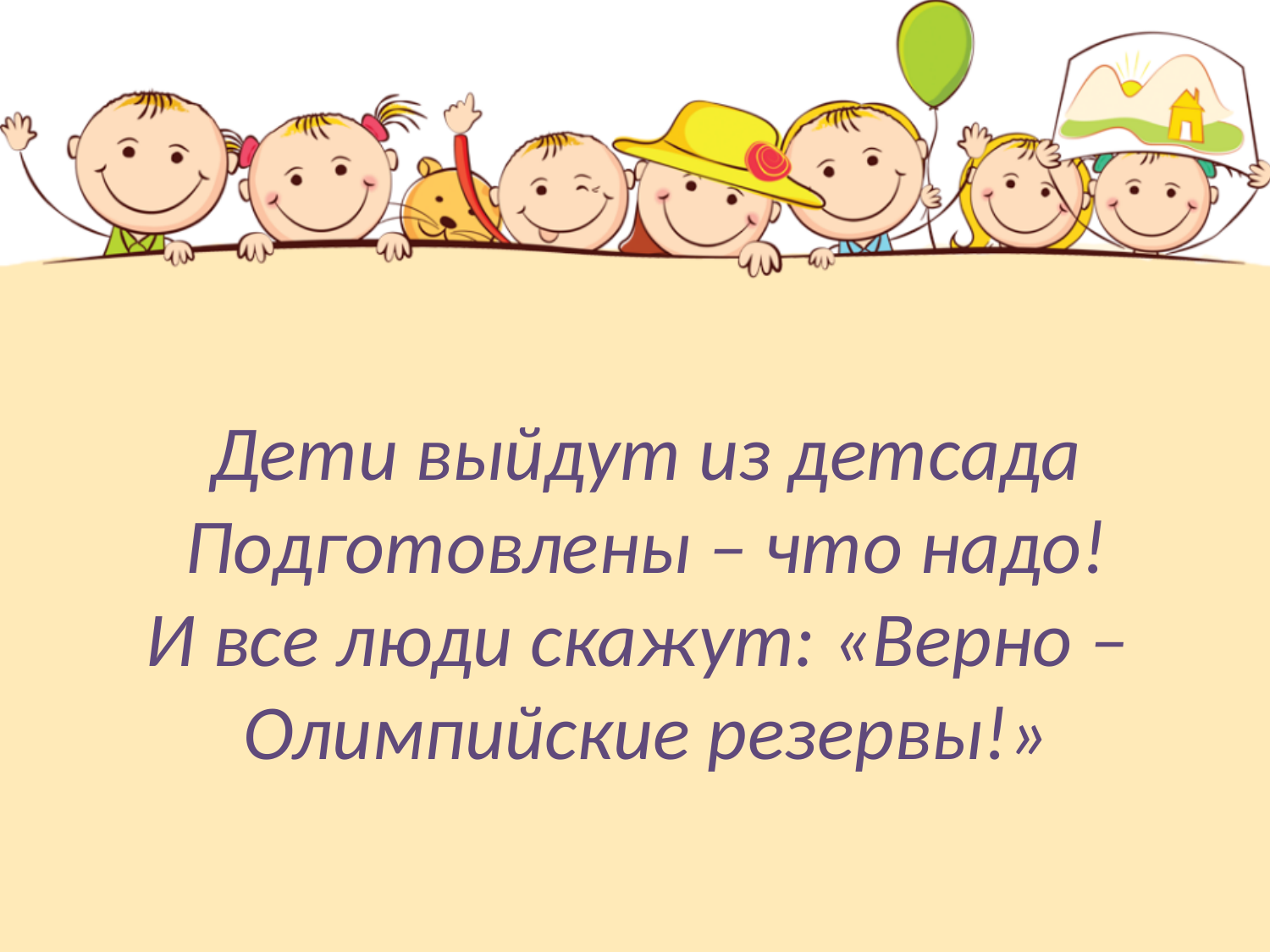

# Дети выйдут из детсада Подготовлены – что надо! И все люди скажут: «Верно – Олимпийские резервы!»